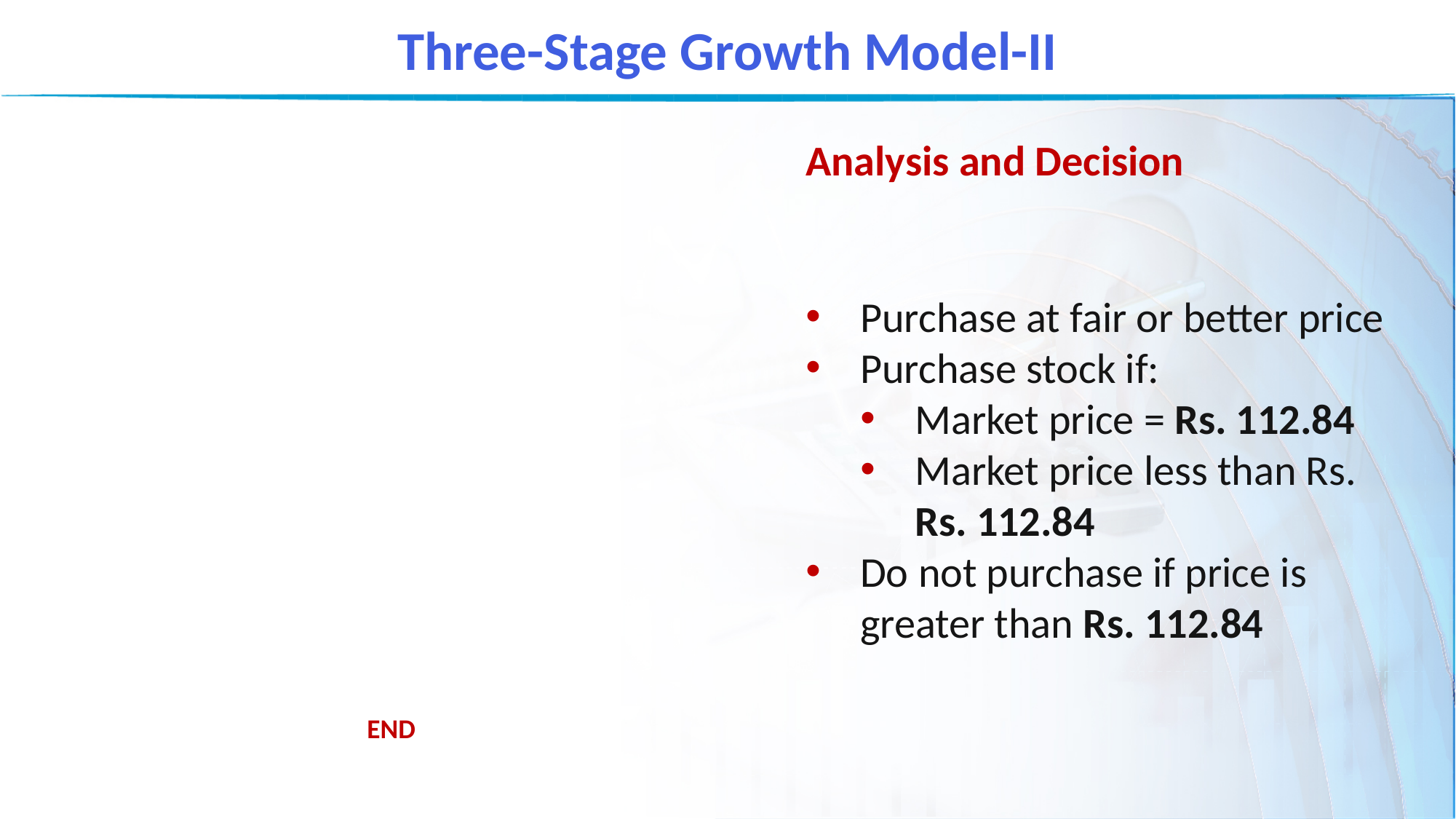

Three-Stage Growth Model-II
Analysis and Decision

Purchase at fair or better price
Purchase stock if:
Market price = Rs. 112.84
Market price less than Rs. Rs. 112.84
Do not purchase if price is greater than Rs. 112.84

END